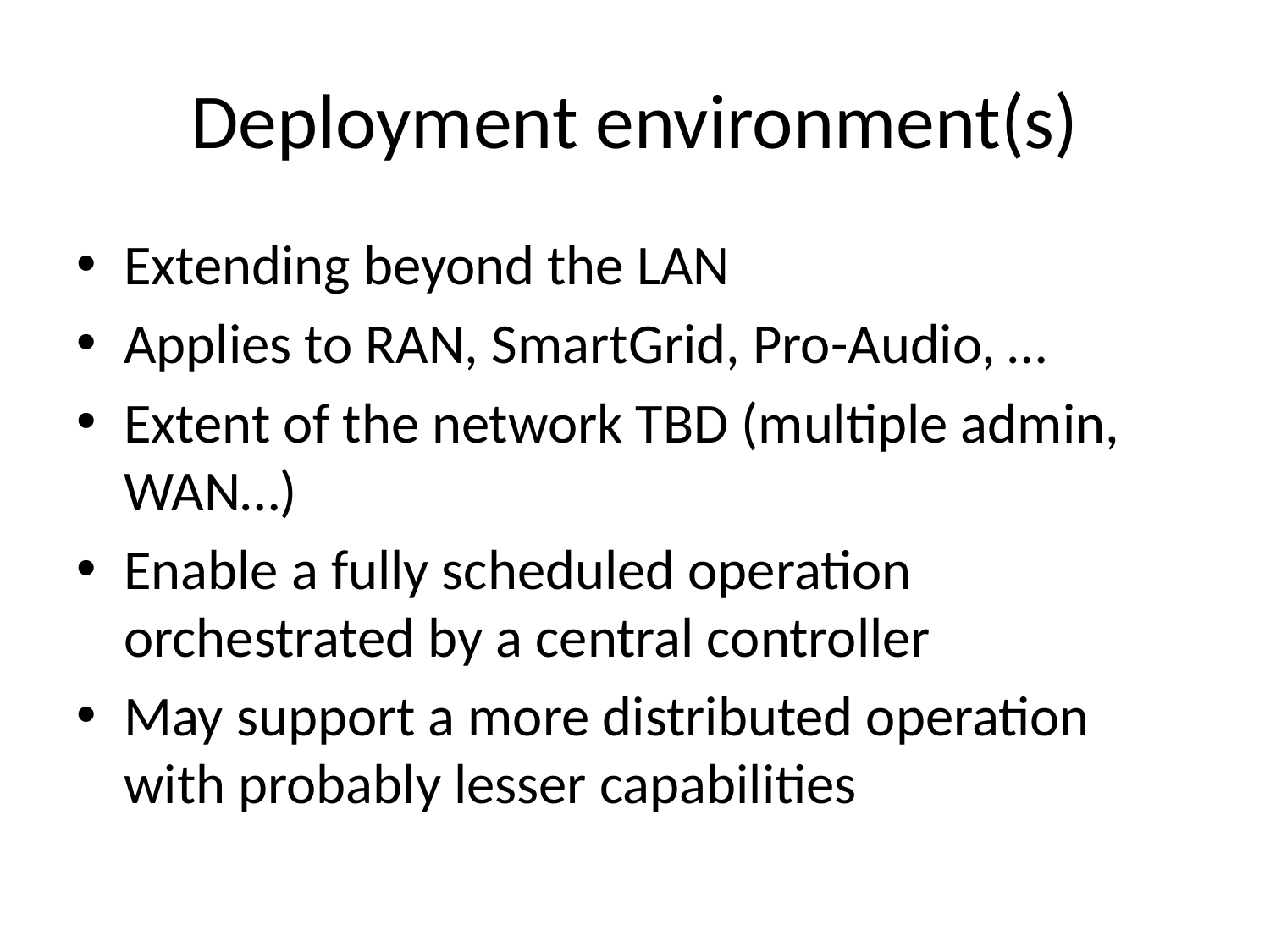

# Deployment environment(s)
Extending beyond the LAN
Applies to RAN, SmartGrid, Pro-Audio, …
Extent of the network TBD (multiple admin, WAN…)
Enable a fully scheduled operation   orchestrated by a central controller
May support a more distributed operation with probably lesser capabilities